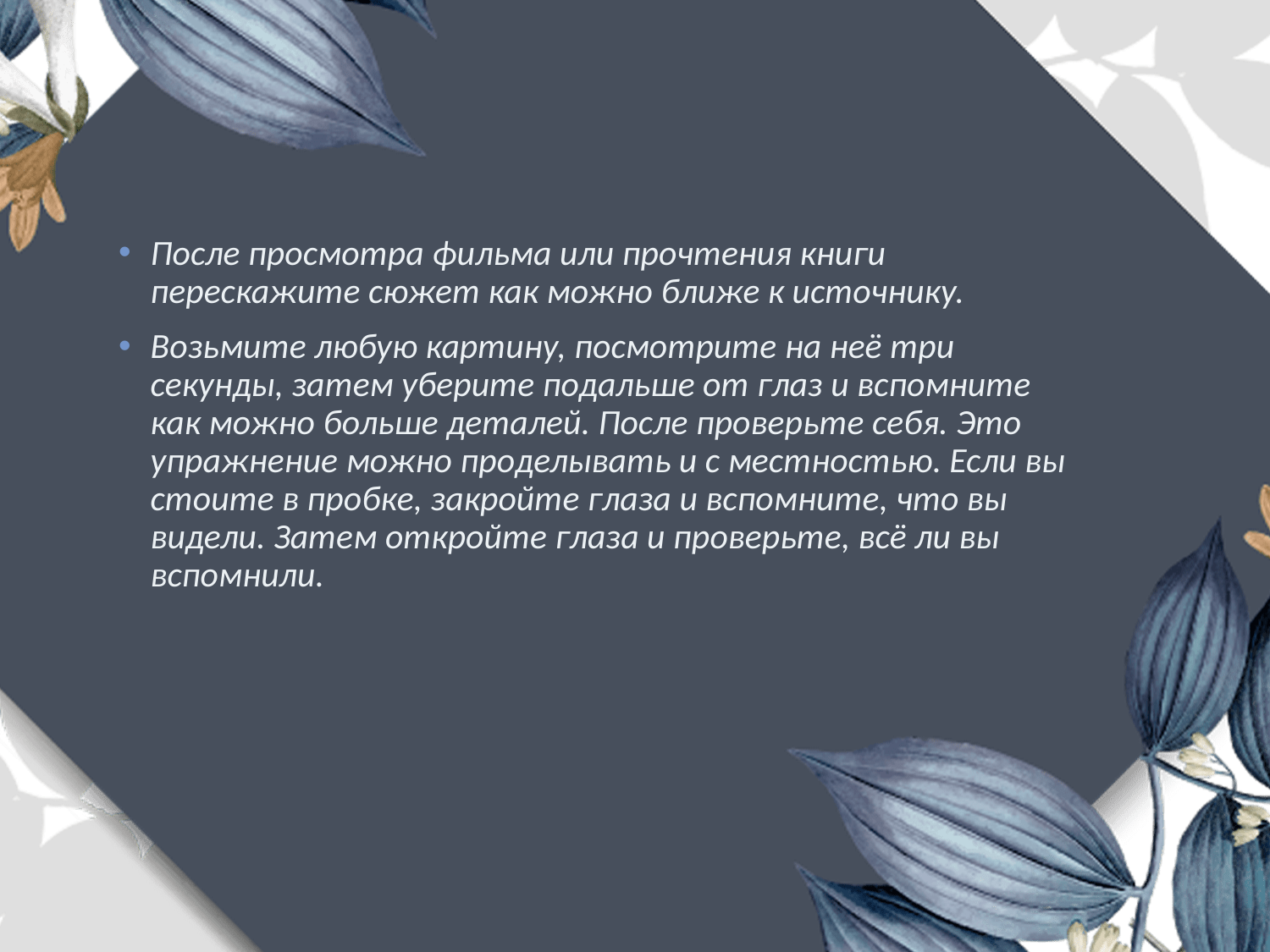

После просмотра фильма или прочтения книги перескажите сюжет как можно ближе к источнику.
Возьмите любую картину, посмотрите на неё три секунды, затем уберите подальше от глаз и вспомните как можно больше деталей. После проверьте себя. Это упражнение можно проделывать и с местностью. Если вы стоите в пробке, закройте глаза и вспомните, что вы видели. Затем откройте глаза и проверьте, всё ли вы вспомнили.